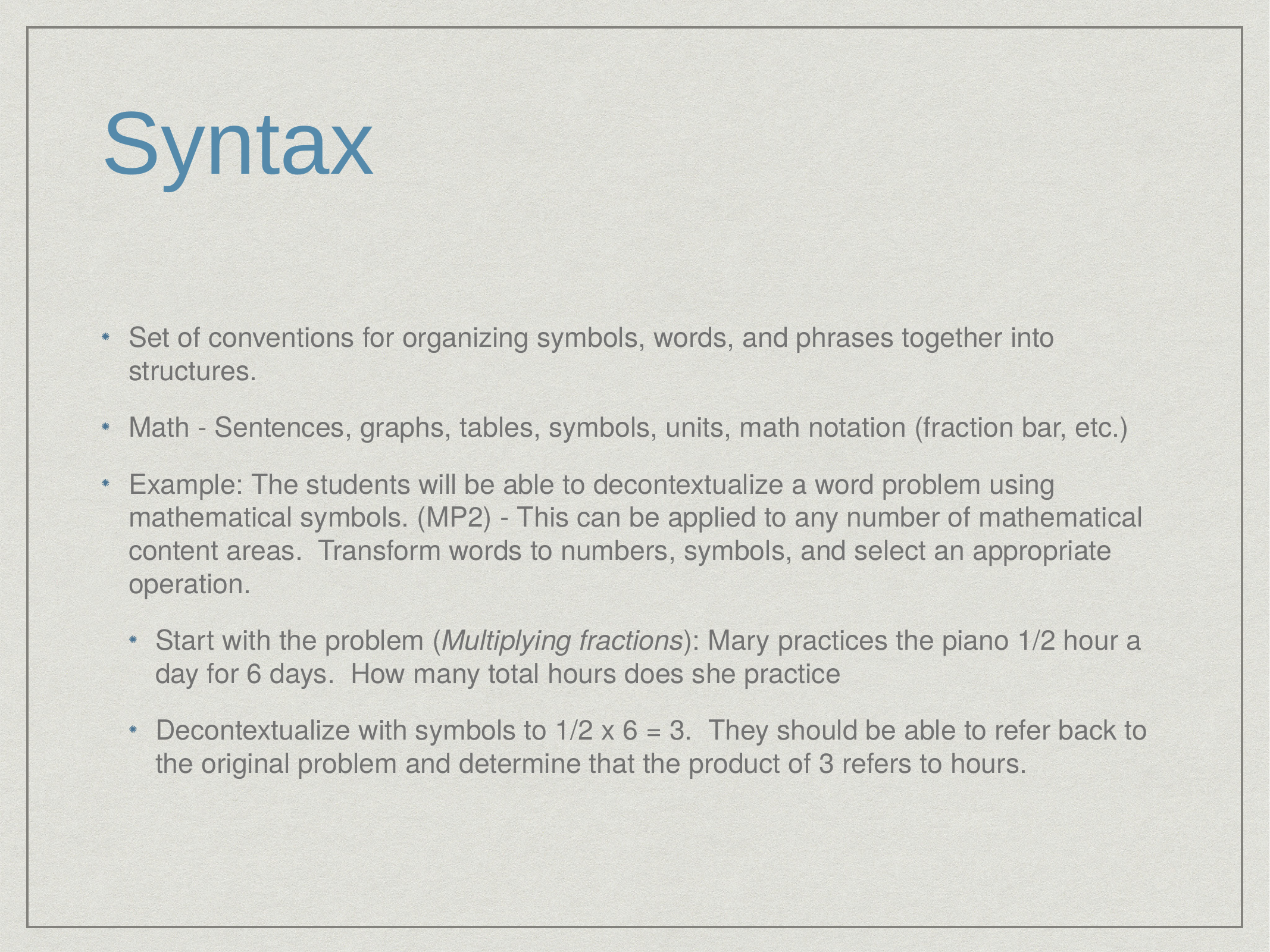

# Syntax
Set of conventions for organizing symbols, words, and phrases together into structures.
Math - Sentences, graphs, tables, symbols, units, math notation (fraction bar, etc.)
Example: The students will be able to decontextualize a word problem using mathematical symbols. (MP2) - This can be applied to any number of mathematical content areas.  Transform words to numbers, symbols, and select an appropriate operation.
Start with the problem (Multiplying fractions): Mary practices the piano 1/2 hour a day for 6 days.  How many total hours does she practice
Decontextualize with symbols to 1/2 x 6 = 3.  They should be able to refer back to the original problem and determine that the product of 3 refers to hours.